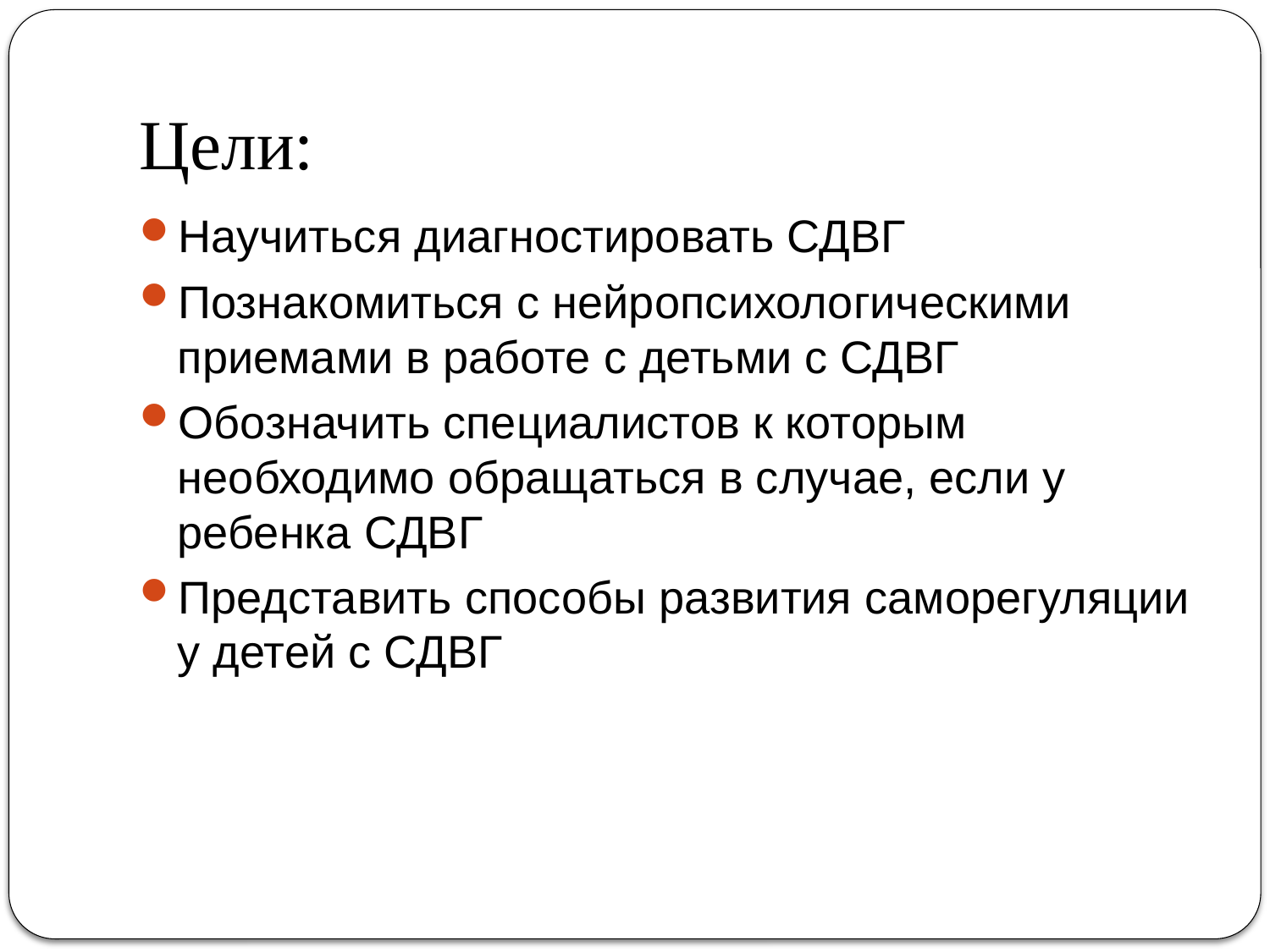

# Цели:
Научиться диагностировать СДВГ
Познакомиться с нейропсихологическими приемами в работе с детьми с СДВГ
Обозначить специалистов к которым необходимо обращаться в случае, если у ребенка СДВГ
Представить способы развития саморегуляции у детей с СДВГ